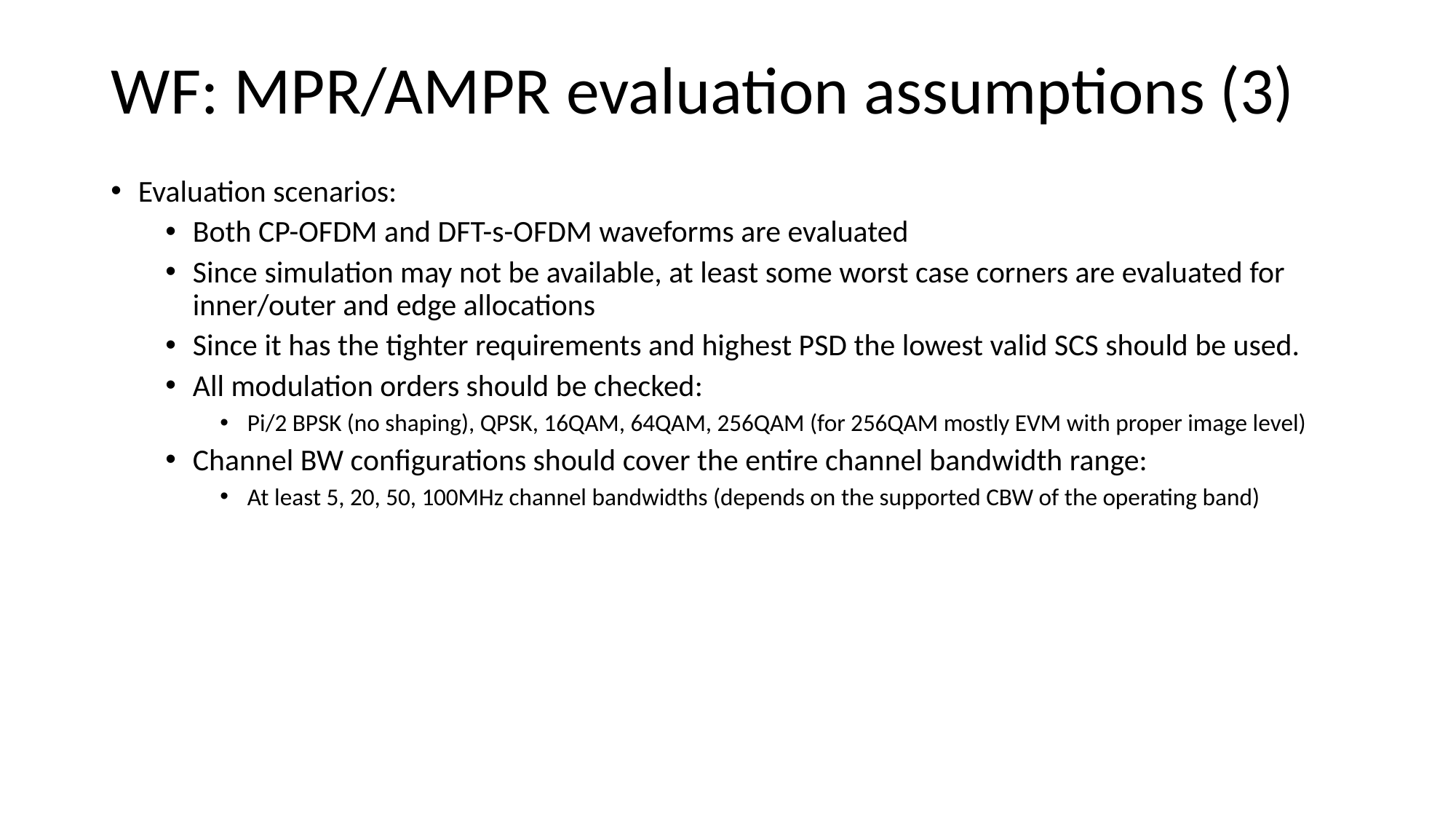

# WF: MPR/AMPR evaluation assumptions (3)
Evaluation scenarios:
Both CP-OFDM and DFT-s-OFDM waveforms are evaluated
Since simulation may not be available, at least some worst case corners are evaluated for inner/outer and edge allocations
Since it has the tighter requirements and highest PSD the lowest valid SCS should be used.
All modulation orders should be checked:
Pi/2 BPSK (no shaping), QPSK, 16QAM, 64QAM, 256QAM (for 256QAM mostly EVM with proper image level)
Channel BW configurations should cover the entire channel bandwidth range:
At least 5, 20, 50, 100MHz channel bandwidths (depends on the supported CBW of the operating band)